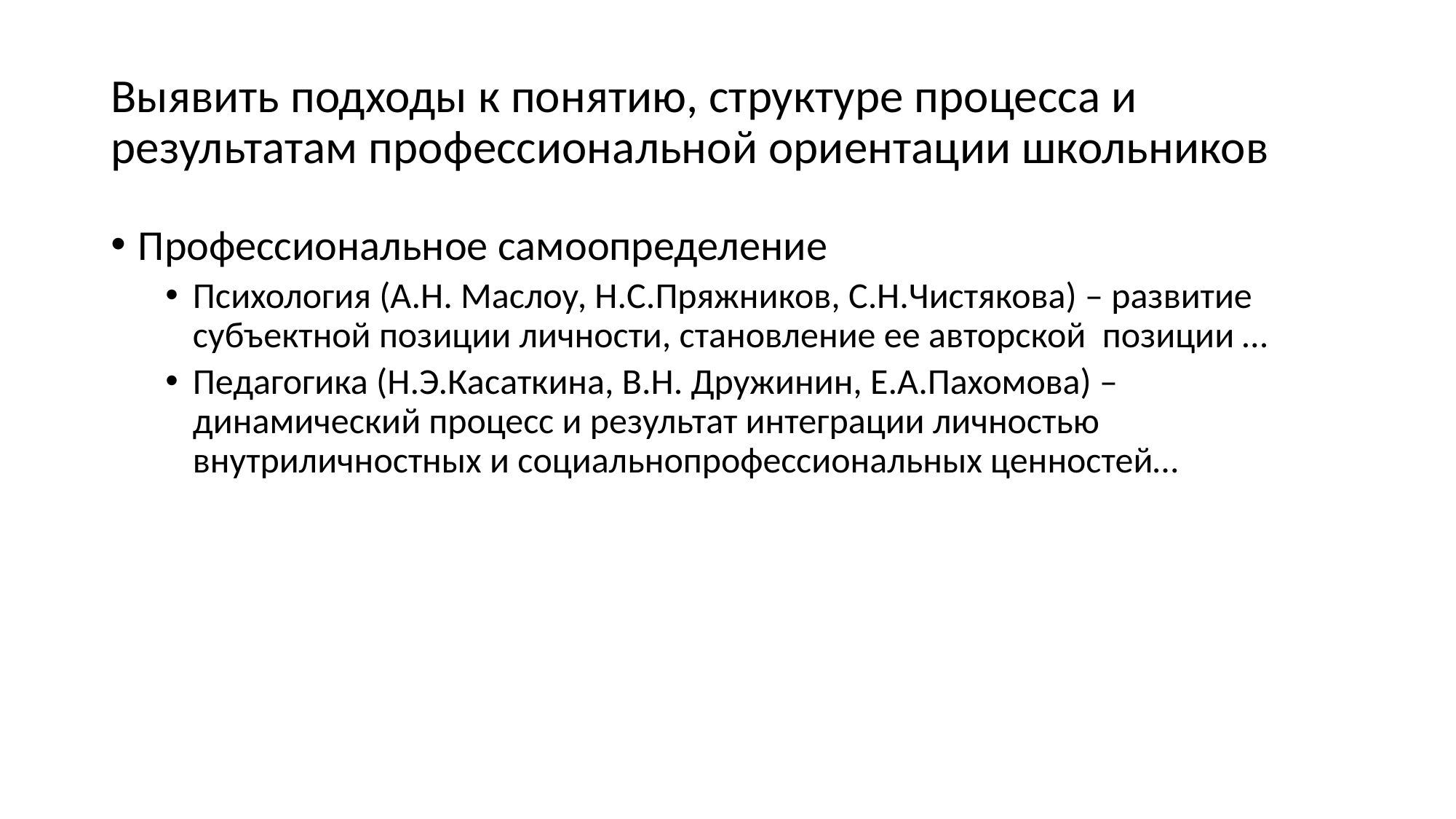

# Выявить подходы к понятию, структуре процесса и результатам профессиональной ориентации школьников
Профессиональное самоопределение
Психология (А.Н. Маслоу, Н.С.Пряжников, С.Н.Чистякова) – развитие субъектной позиции личности, становление ее авторской  позиции …
Педагогика (Н.Э.Касаткина, В.Н. Дружинин, Е.А.Пахомова) – динамический процесс и результат интеграции личностью внутриличностных и социальнопрофессиональных ценностей…